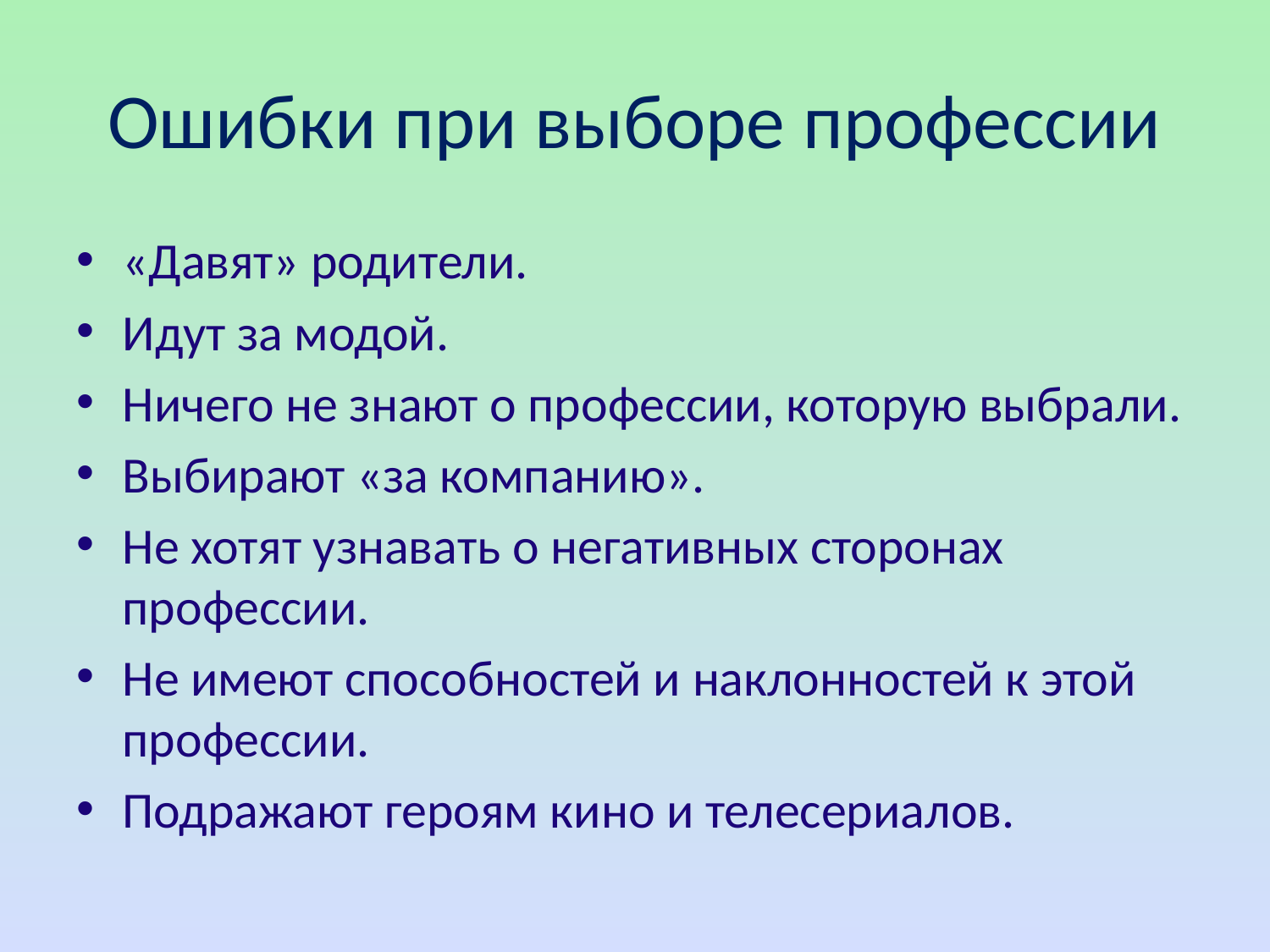

# Ошибки при выборе профессии
«Давят» родители.
Идут за модой.
Ничего не знают о профессии, которую выбрали.
Выбирают «за компанию».
Не хотят узнавать о негативных сторонах профессии.
Не имеют способностей и наклонностей к этой профессии.
Подражают героям кино и телесериалов.